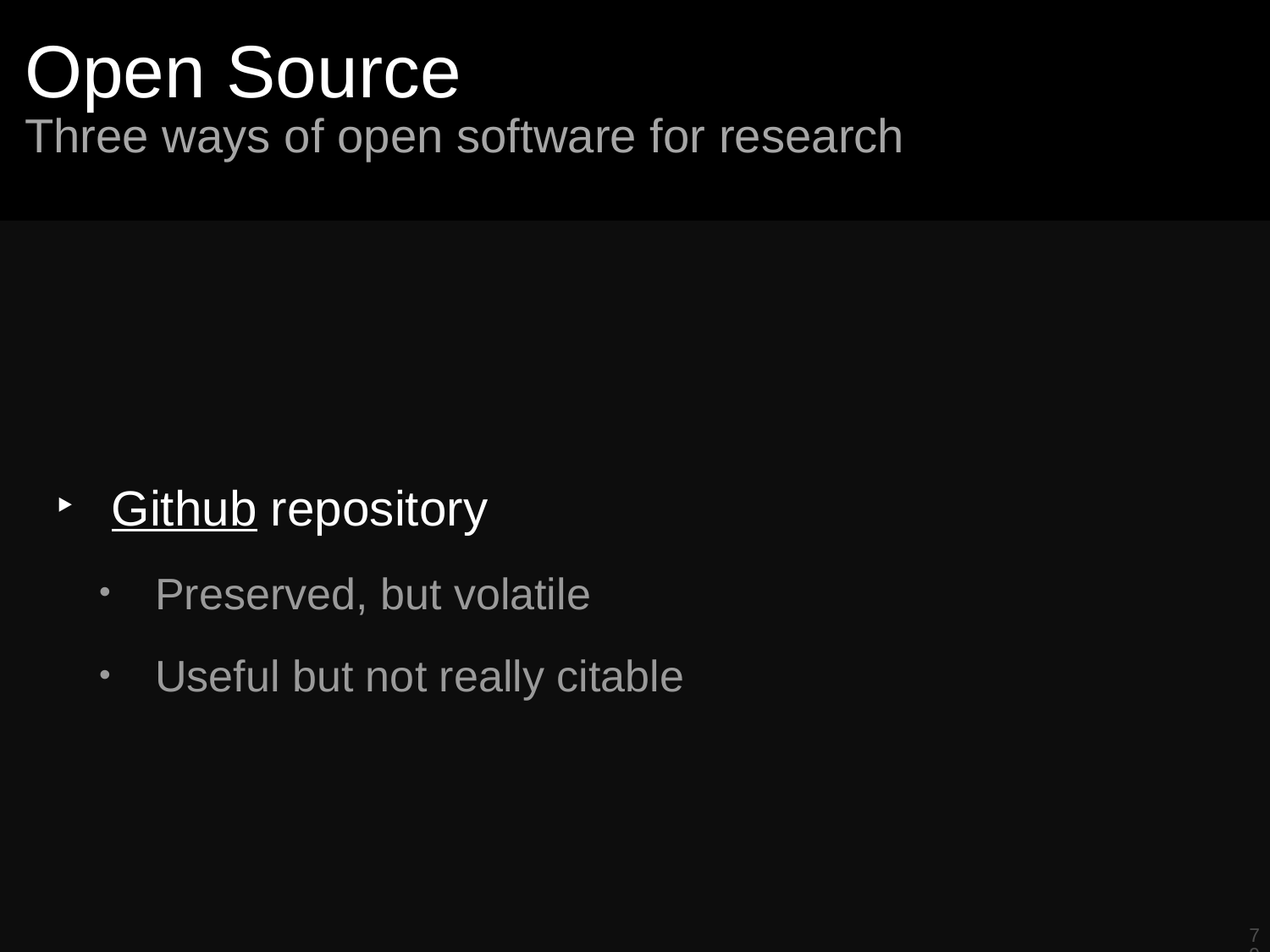

# Open Source
Three ways of open software for research
Github repository
Preserved, but volatile
Useful but not really citable
79